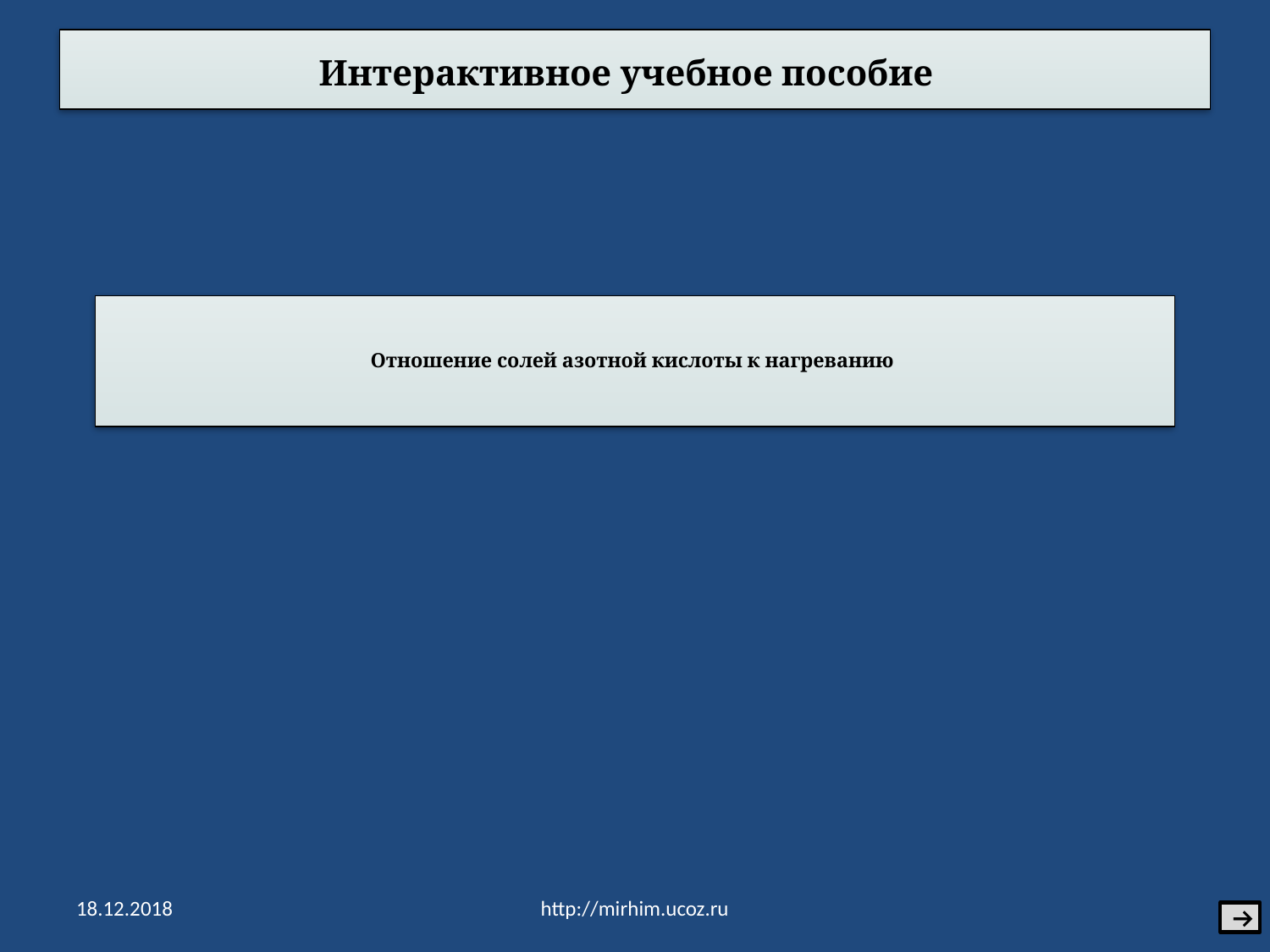

Интерактивное учебное пособие

# Отношение солей азотной кислоты к нагреванию

18.12.2018
http://mirhim.ucoz.ru
→